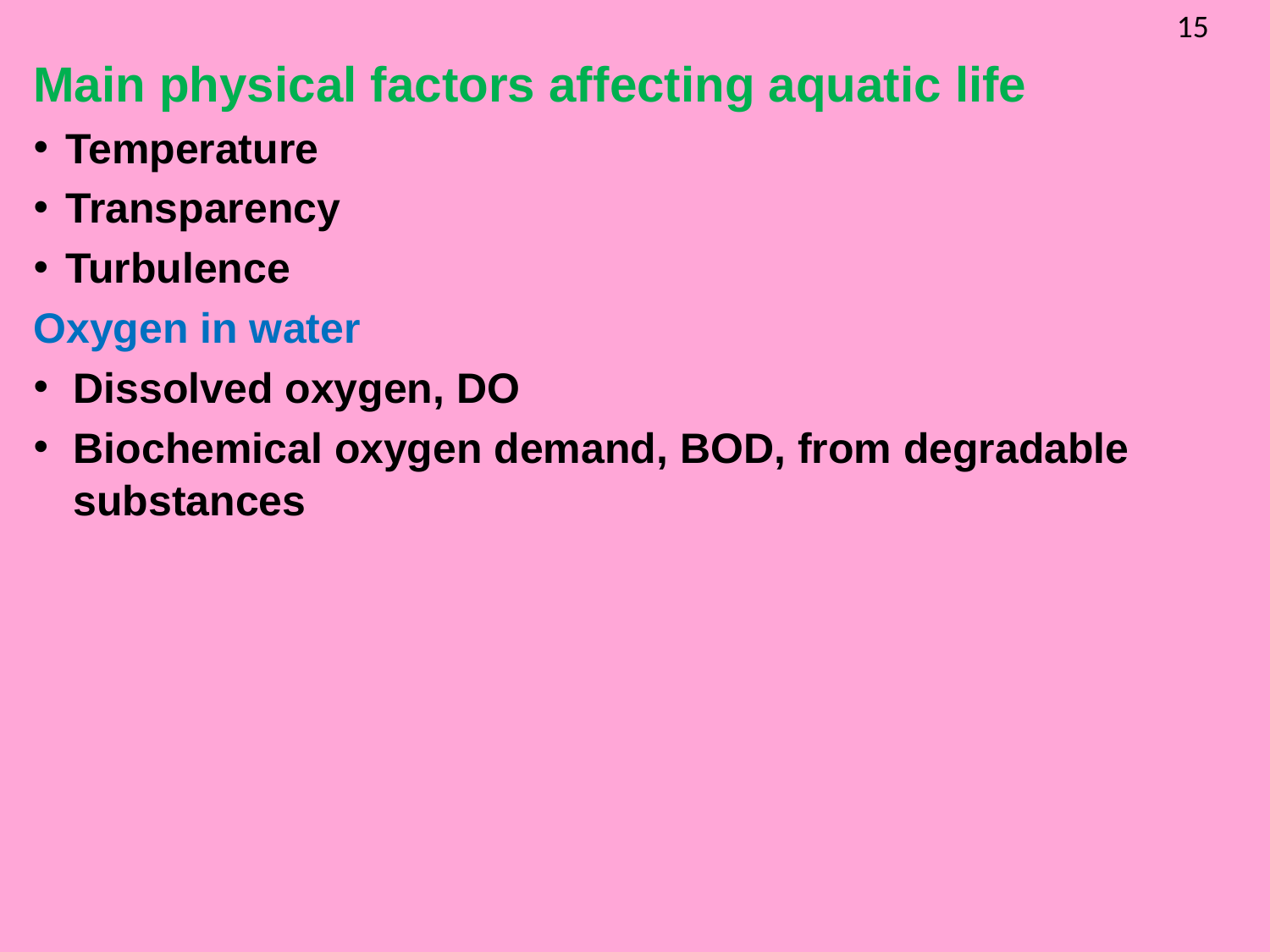

15
Main physical factors affecting aquatic life
Temperature
Transparency
Turbulence
Oxygen in water
Dissolved oxygen, DO
Biochemical oxygen demand, BOD, from degradable substances